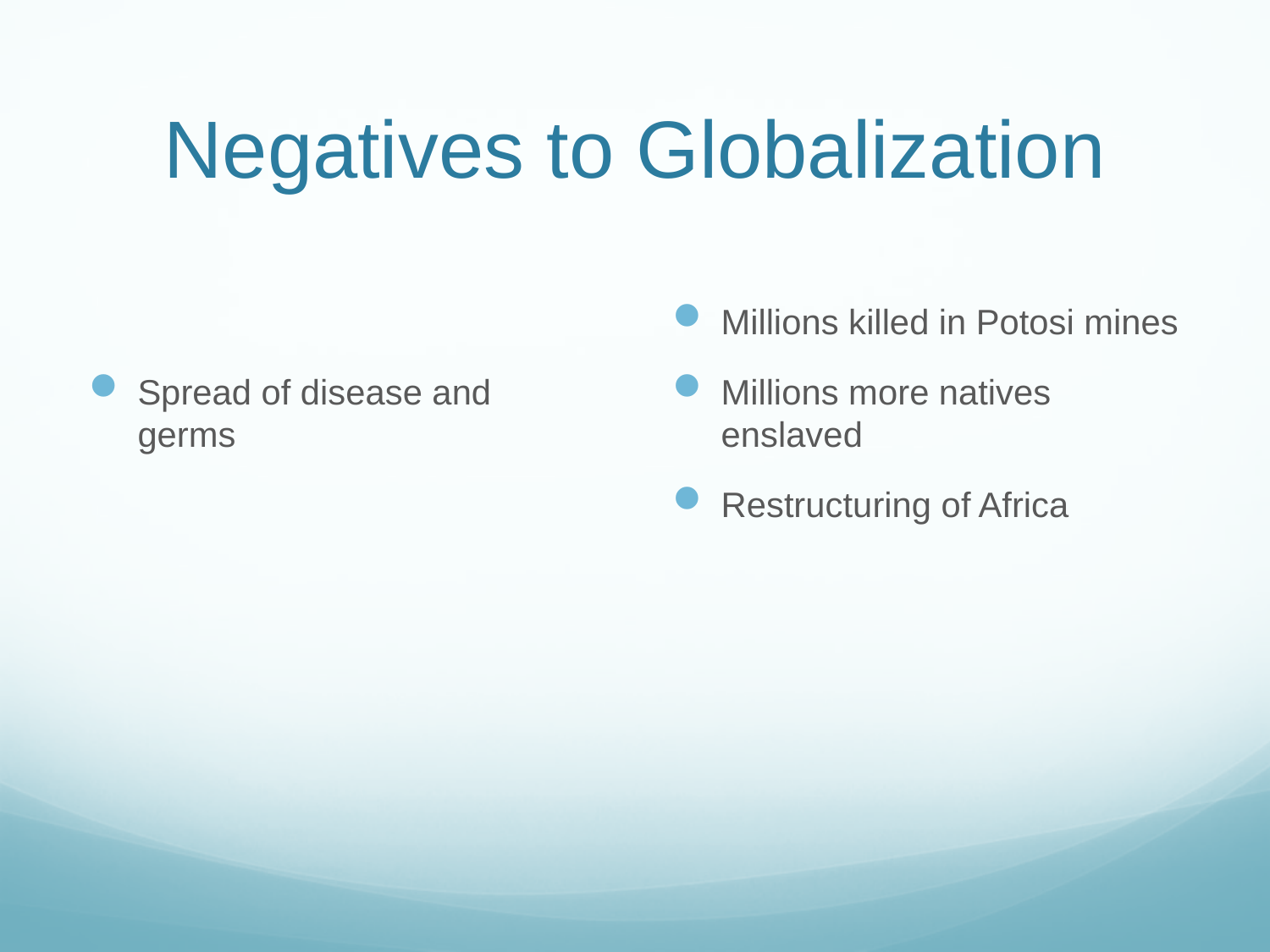

# Negatives to Globalization

Spread of disease and germs

Millions killed in Potosi mines
Millions more natives enslaved
Restructuring of Africa